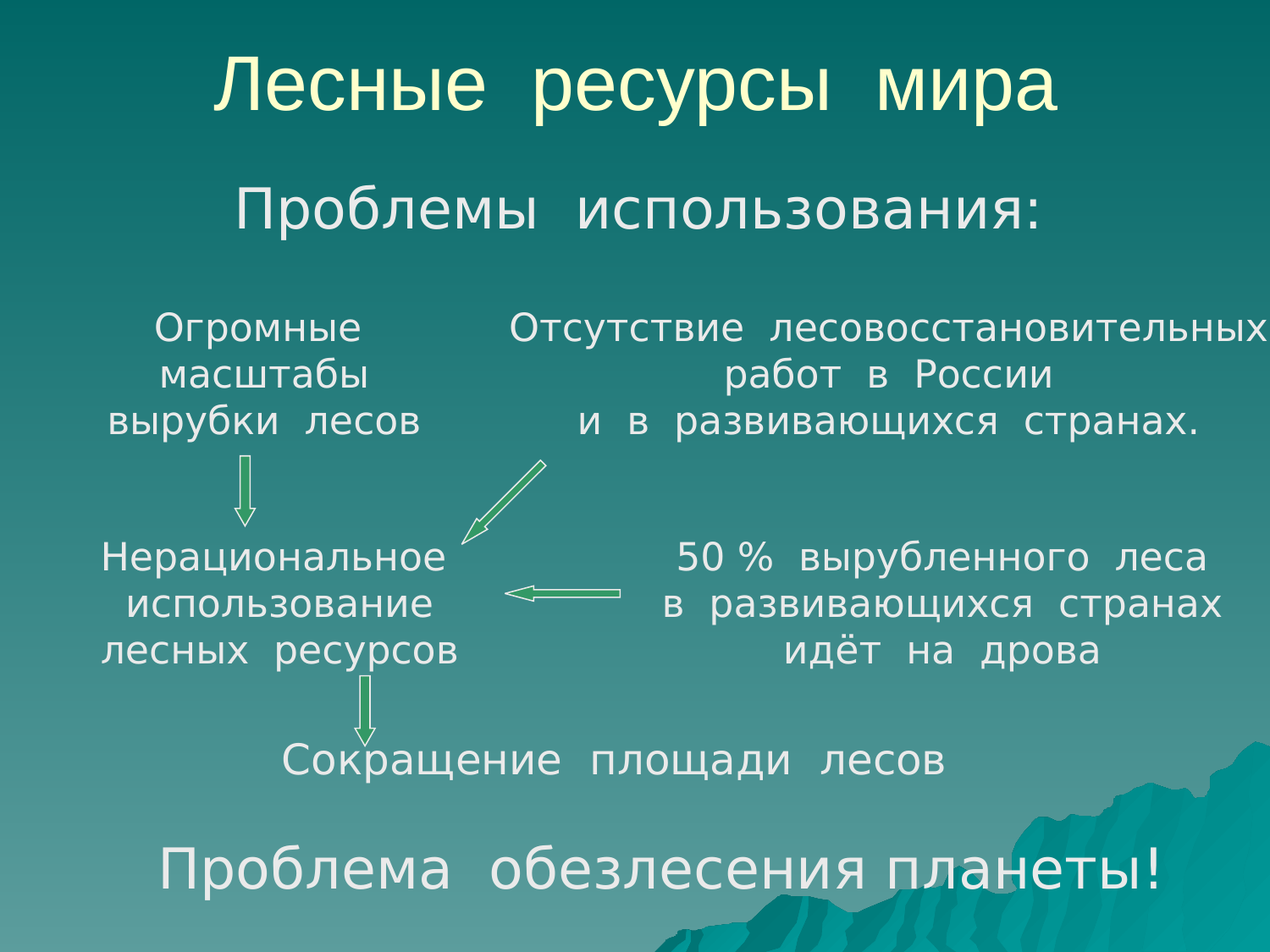

# Лесные  ресурсы  мира
Проблемы  использования:
Огромные  масштабы
вырубки  лесов
Отсутствие  лесовосстановительных
работ  в  России
и  в  развивающихся  странах.

Нерациональное  использование
лесных  ресурсов
50 %  вырубленного  леса
в  развивающихся  странах
идёт  на  дрова

Сокращение  площади  лесов
Проблема  обезлесения планеты!